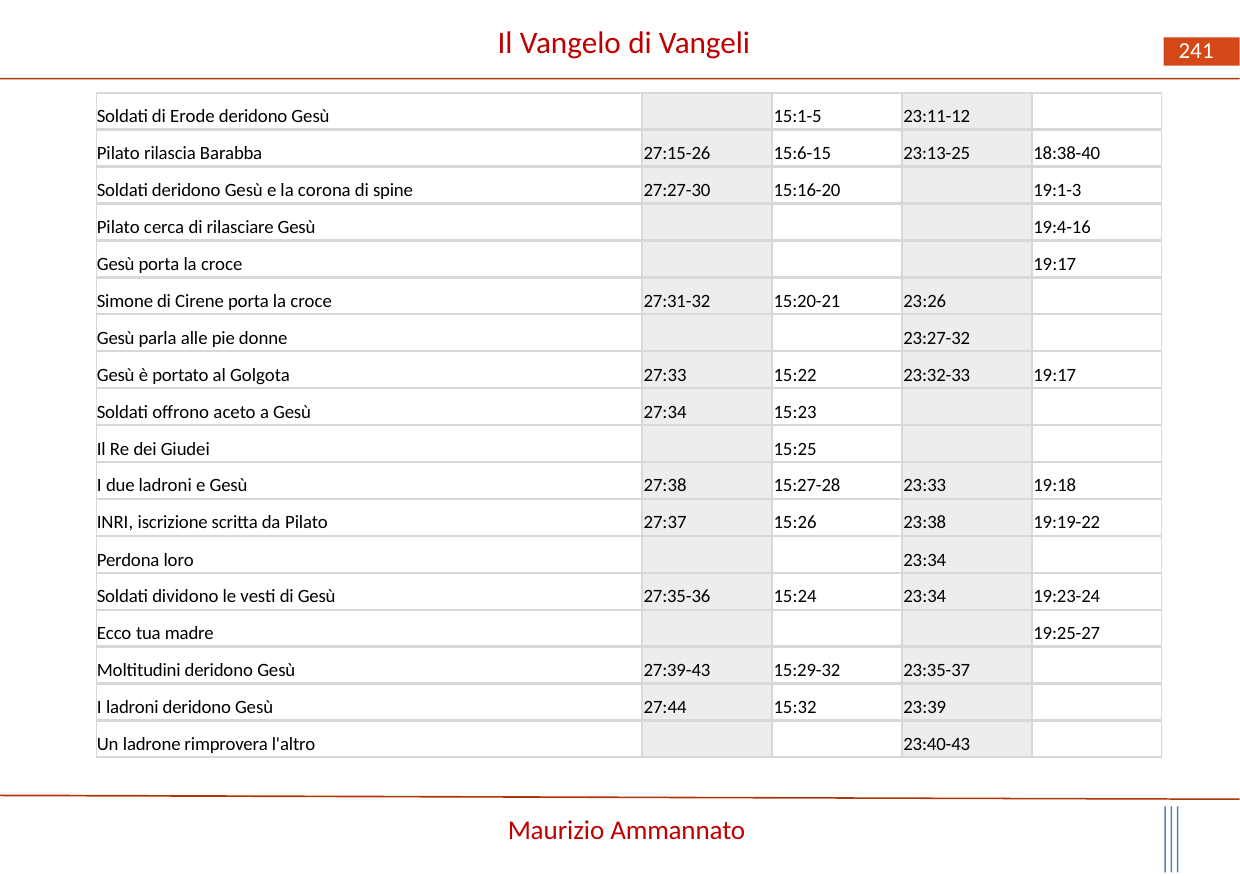

Il Vangelo di Vangeli
241

| Soldati di Erode deridono Gesù |  | 15:1-5 | 23:11-12 |  |
| --- | --- | --- | --- | --- |
| Pilato rilascia Barabba | 27:15-26 | 15:6-15 | 23:13-25 | 18:38-40 |
| Soldati deridono Gesù e la corona di spine | 27:27-30 | 15:16-20 |  | 19:1-3 |
| Pilato cerca di rilasciare Gesù |  |  |  | 19:4-16 |
| Gesù porta la croce |  |  |  | 19:17 |
| Simone di Cirene porta la croce | 27:31-32 | 15:20-21 | 23:26 |  |
| Gesù parla alle pie donne |  |  | 23:27-32 |  |
| Gesù è portato al Golgota | 27:33 | 15:22 | 23:32-33 | 19:17 |
| Soldati offrono aceto a Gesù | 27:34 | 15:23 |  |  |
| Il Re dei Giudei |  | 15:25 |  |  |
| I due ladroni e Gesù | 27:38 | 15:27-28 | 23:33 | 19:18 |
| INRI, iscrizione scritta da Pilato | 27:37 | 15:26 | 23:38 | 19:19-22 |
| Perdona loro |  |  | 23:34 |  |
| Soldati dividono le vesti di Gesù | 27:35-36 | 15:24 | 23:34 | 19:23-24 |
| Ecco tua madre |  |  |  | 19:25-27 |
| Moltitudini deridono Gesù | 27:39-43 | 15:29-32 | 23:35-37 |  |
| I ladroni deridono Gesù | 27:44 | 15:32 | 23:39 |  |
| Un ladrone rimprovera l'altro |  |  | 23:40-43 |  |

Maurizio Ammannato